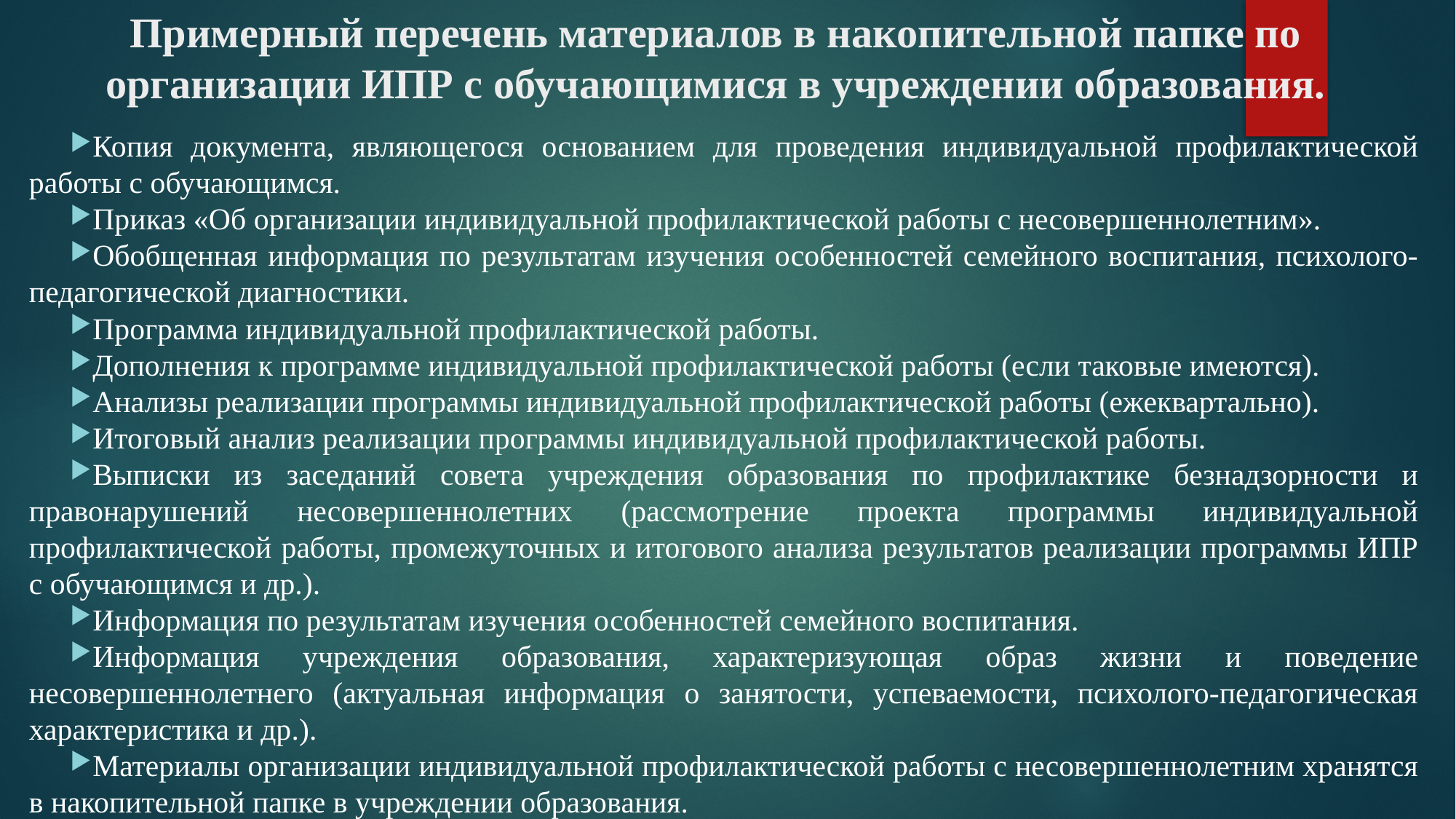

# Примерный перечень материалов в накопительной папке по организации ИПР с обучающимися в учреждении образования.
Копия документа, являющегося основанием для проведения индивидуальной профилактической работы с обучающимся.
Приказ «Об организации индивидуальной профилактической работы с несовершеннолетним».
Обобщенная информация по результатам изучения особенностей семейного воспитания, психолого-педагогической диагностики.
Программа индивидуальной профилактической работы.
Дополнения к программе индивидуальной профилактической работы (если таковые имеются).
Анализы реализации программы индивидуальной профилактической работы (ежеквартально).
Итоговый анализ реализации программы индивидуальной профилактической работы.
Выписки из заседаний совета учреждения образования по профилактике безнадзорности и правонарушений несовершеннолетних (рассмотрение проекта программы индивидуальной профилактической работы, промежуточных и итогового анализа результатов реализации программы ИПР с обучающимся и др.).
Информация по результатам изучения особенностей семейного воспитания.
Информация учреждения образования, характеризующая образ жизни и поведение несовершеннолетнего (актуальная информация о занятости, успеваемости, психолого-педагогическая характеристика и др.).
Материалы организации индивидуальной профилактической работы с несовершеннолетним хранятся в накопительной папке в учреждении образования.